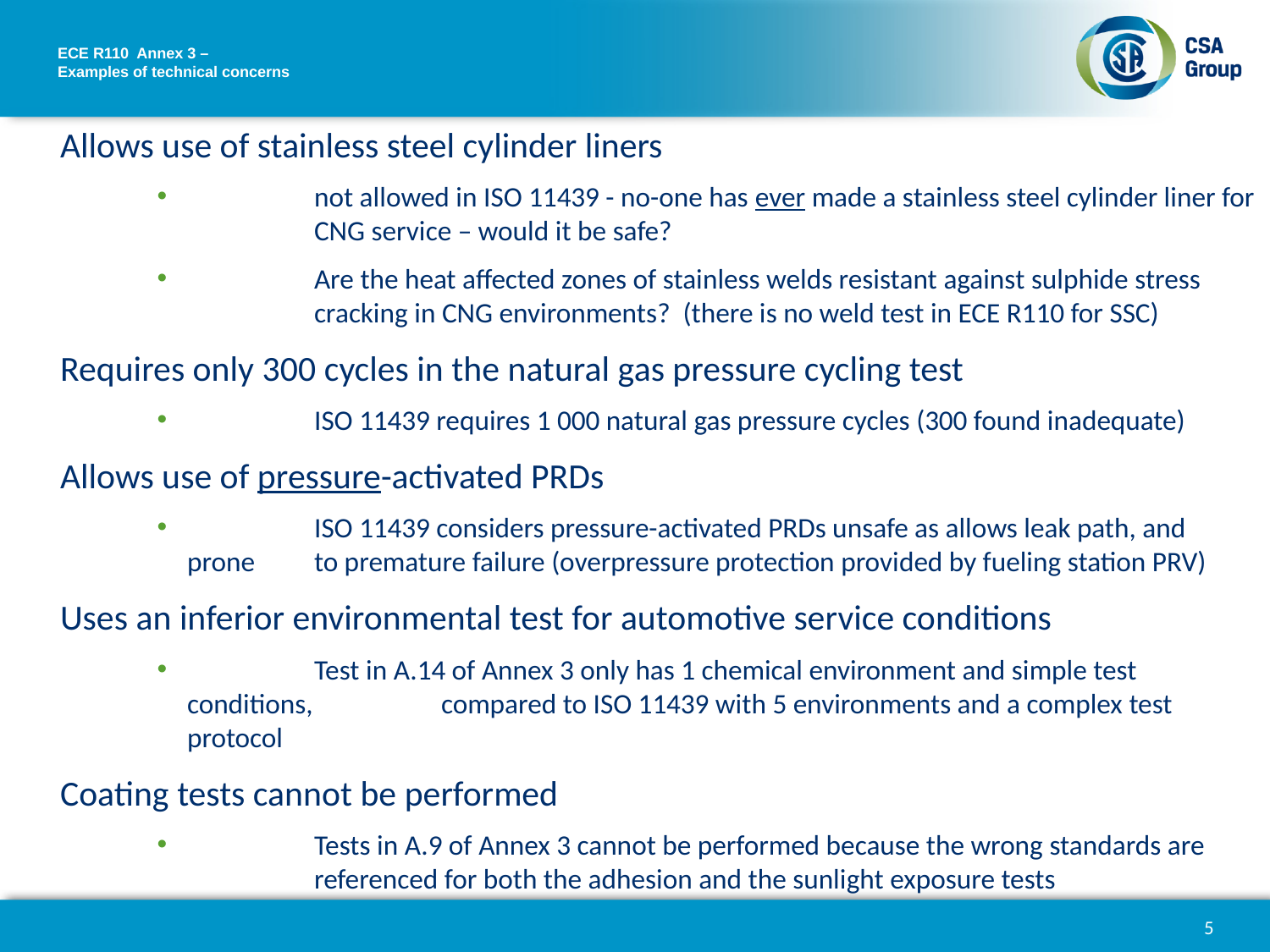

# ECE R110  Annex 3 – Examples of technical concerns
Allows use of stainless steel cylinder liners
 	not allowed in ISO 11439 - no-one has ever made a stainless steel cylinder liner for 	CNG service – would it be safe?
 	Are the heat affected zones of stainless welds resistant against sulphide stress 	cracking in CNG environments?  (there is no weld test in ECE R110 for SSC)
Requires only 300 cycles in the natural gas pressure cycling test
 	ISO 11439 requires 1 000 natural gas pressure cycles (300 found inadequate)
Allows use of pressure-activated PRDs
 	ISO 11439 considers pressure-activated PRDs unsafe as allows leak path, and prone 	to premature failure (overpressure protection provided by fueling station PRV)
Uses an inferior environmental test for automotive service conditions
 	Test in A.14 of Annex 3 only has 1 chemical environment and simple test conditions, 	compared to ISO 11439 with 5 environments and a complex test protocol
Coating tests cannot be performed
 	Tests in A.9 of Annex 3 cannot be performed because the wrong standards are 	referenced for both the adhesion and the sunlight exposure tests

5